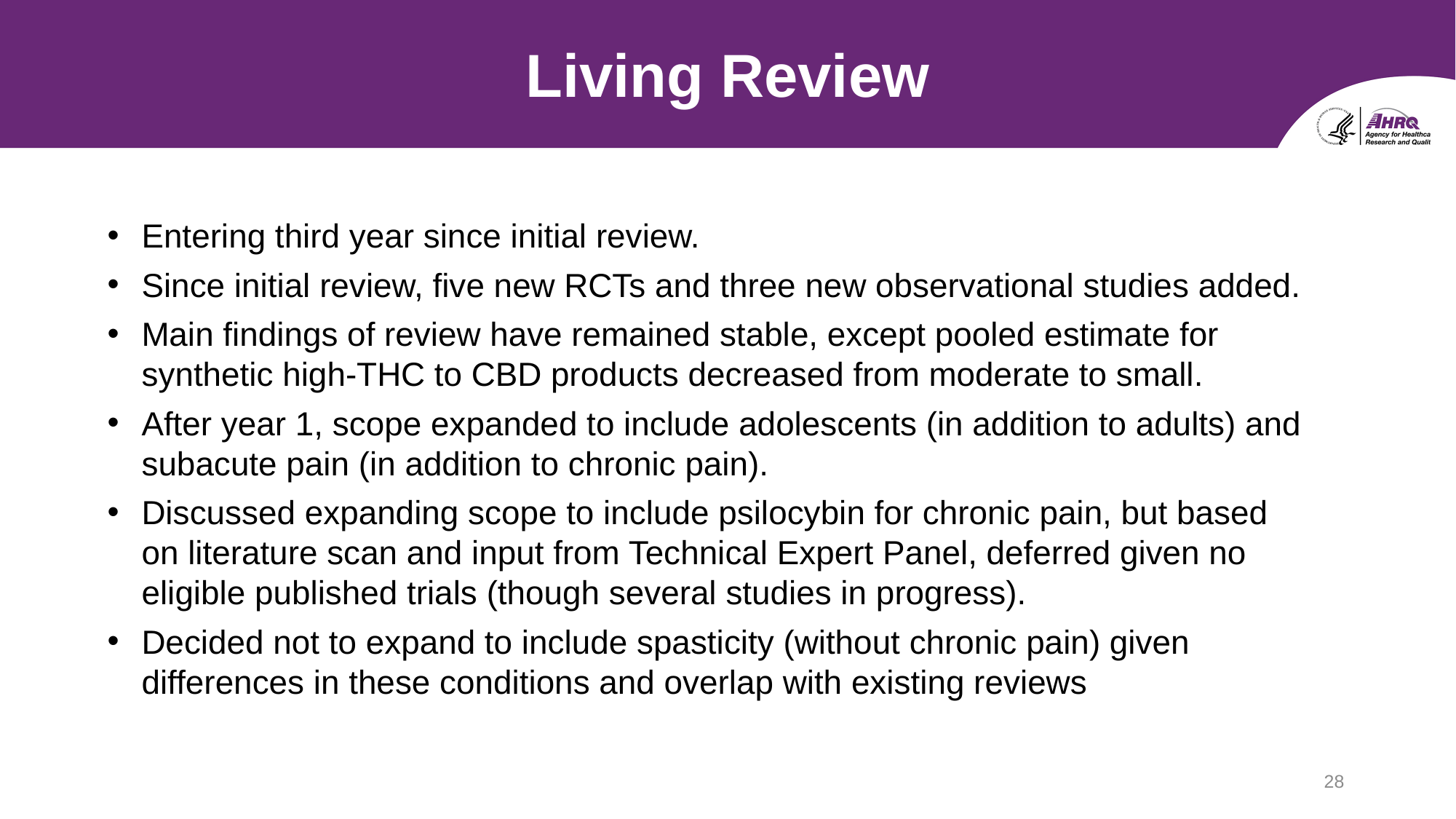

# Living Review
Entering third year since initial review.
Since initial review, five new RCTs and three new observational studies added.
Main findings of review have remained stable, except pooled estimate for synthetic high-THC to CBD products decreased from moderate to small.
After year 1, scope expanded to include adolescents (in addition to adults) and subacute pain (in addition to chronic pain).
Discussed expanding scope to include psilocybin for chronic pain, but based on literature scan and input from Technical Expert Panel, deferred given no eligible published trials (though several studies in progress).
Decided not to expand to include spasticity (without chronic pain) given differences in these conditions and overlap with existing reviews

28